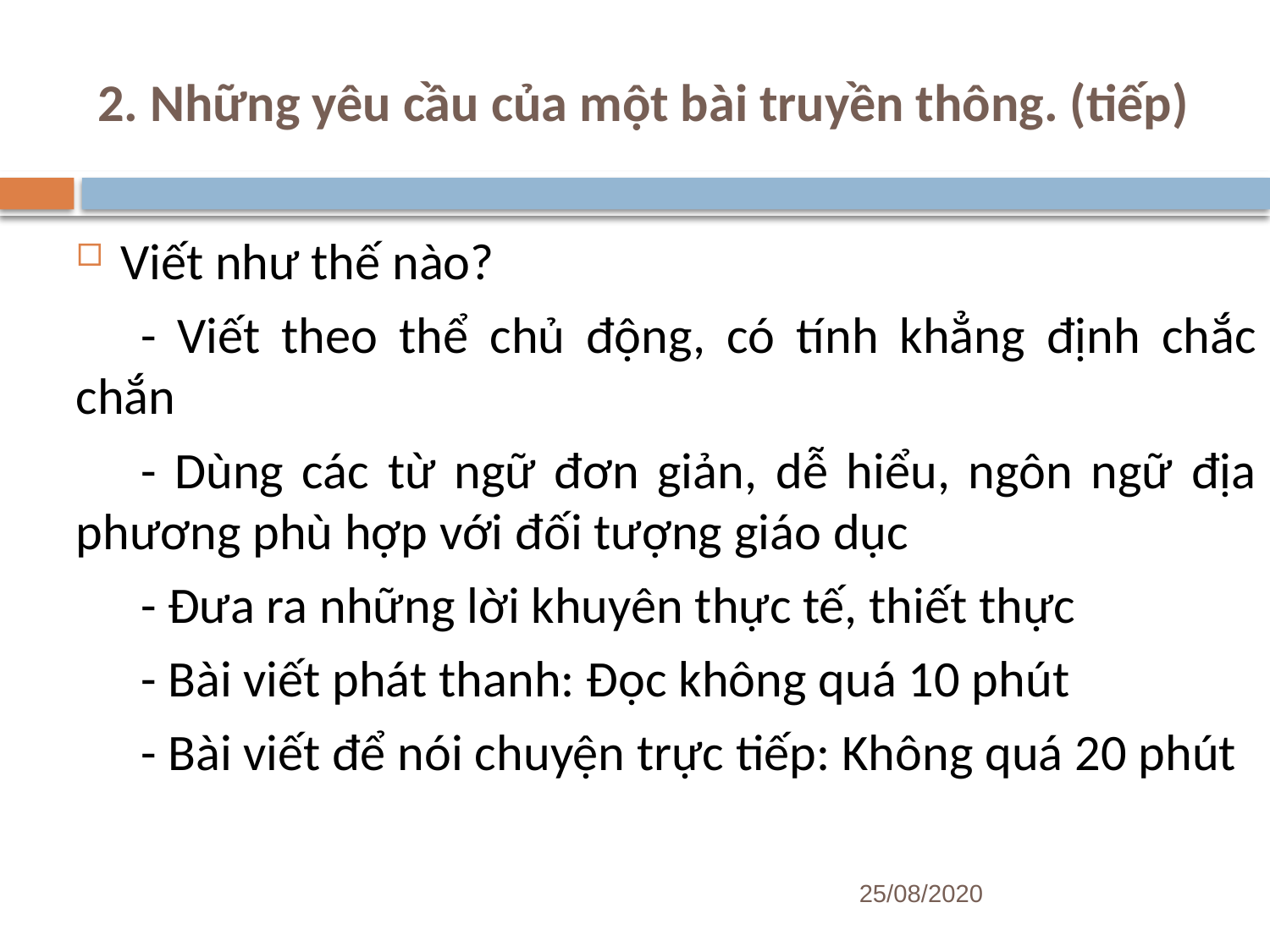

# 2. Những yêu cầu của một bài truyền thông. (tiếp)
Viết như thế nào?
- Viết theo thể chủ động, có tính khẳng định chắc chắn
- Dùng các từ ngữ đơn giản, dễ hiểu, ngôn ngữ địa phương phù hợp với đối tượng giáo dục
- Đưa ra những lời khuyên thực tế, thiết thực
- Bài viết phát thanh: Đọc không quá 10 phút
- Bài viết để nói chuyện trực tiếp: Không quá 20 phút

25/08/2020